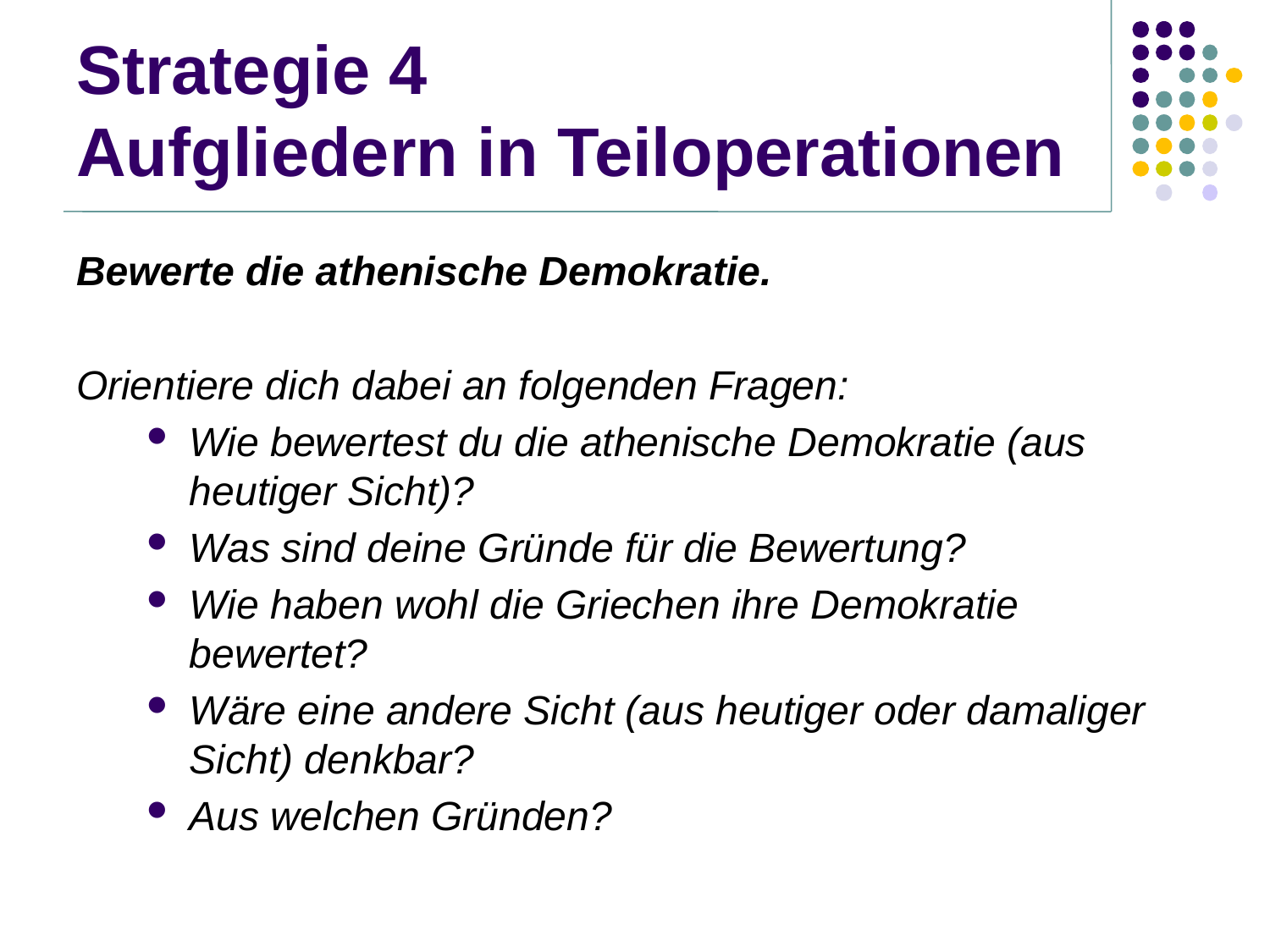

# Strategie 4 Aufgliedern in Teiloperationen
Bewerte die athenische Demokratie.

Orientiere dich dabei an folgenden Fragen:
Wie bewertest du die athenische Demokratie (aus heutiger Sicht)?
Was sind deine Gründe für die Bewertung?
Wie haben wohl die Griechen ihre Demokratie bewertet?
Wäre eine andere Sicht (aus heutiger oder damaliger Sicht) denkbar?
Aus welchen Gründen?